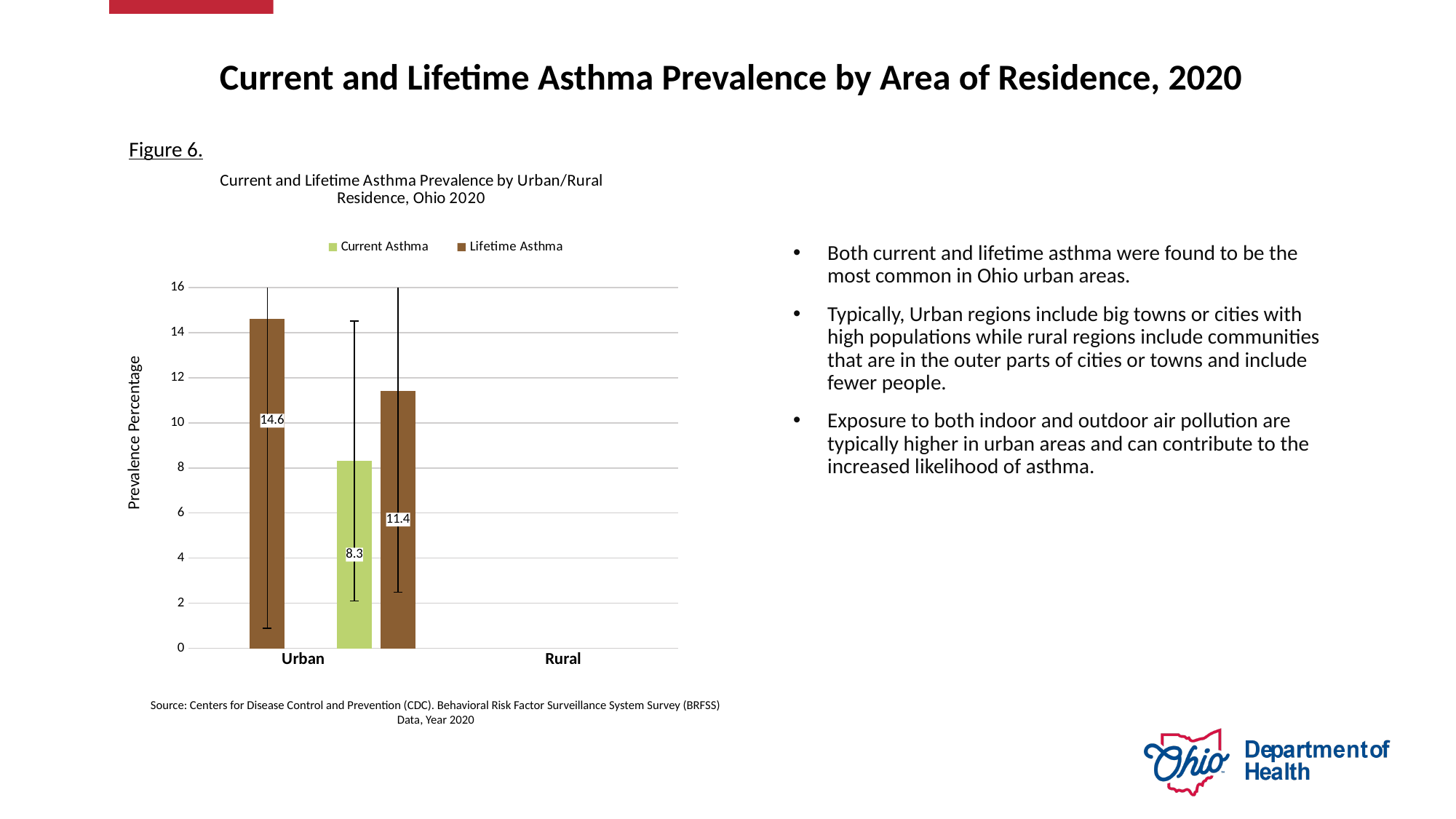

# Current and Lifetime Asthma Prevalence by Area of Residence, 2020
Figure 6.

### Chart: Current and Lifetime Asthma Prevalence by Urban/Rural Residence, Ohio 2020

| Category | Current Asthma  | Lifetime Asthma | gap | Current Asthma Rural | Lifetime Asthma Rural  |
|---|---|---|---|---|---|
Both current and lifetime asthma were found to be the most common in Ohio urban areas.
Typically, Urban regions include big towns or cities with high populations while rural regions include communities that are in the outer parts of cities or towns and include fewer people.
Exposure to both indoor and outdoor air pollution are typically higher in urban areas and can contribute to the increased likelihood of asthma.

Prevalence Percentage
Source: Centers for Disease Control and Prevention (CDC). Behavioral Risk Factor Surveillance System Survey (BRFSS) Data, Year 2020